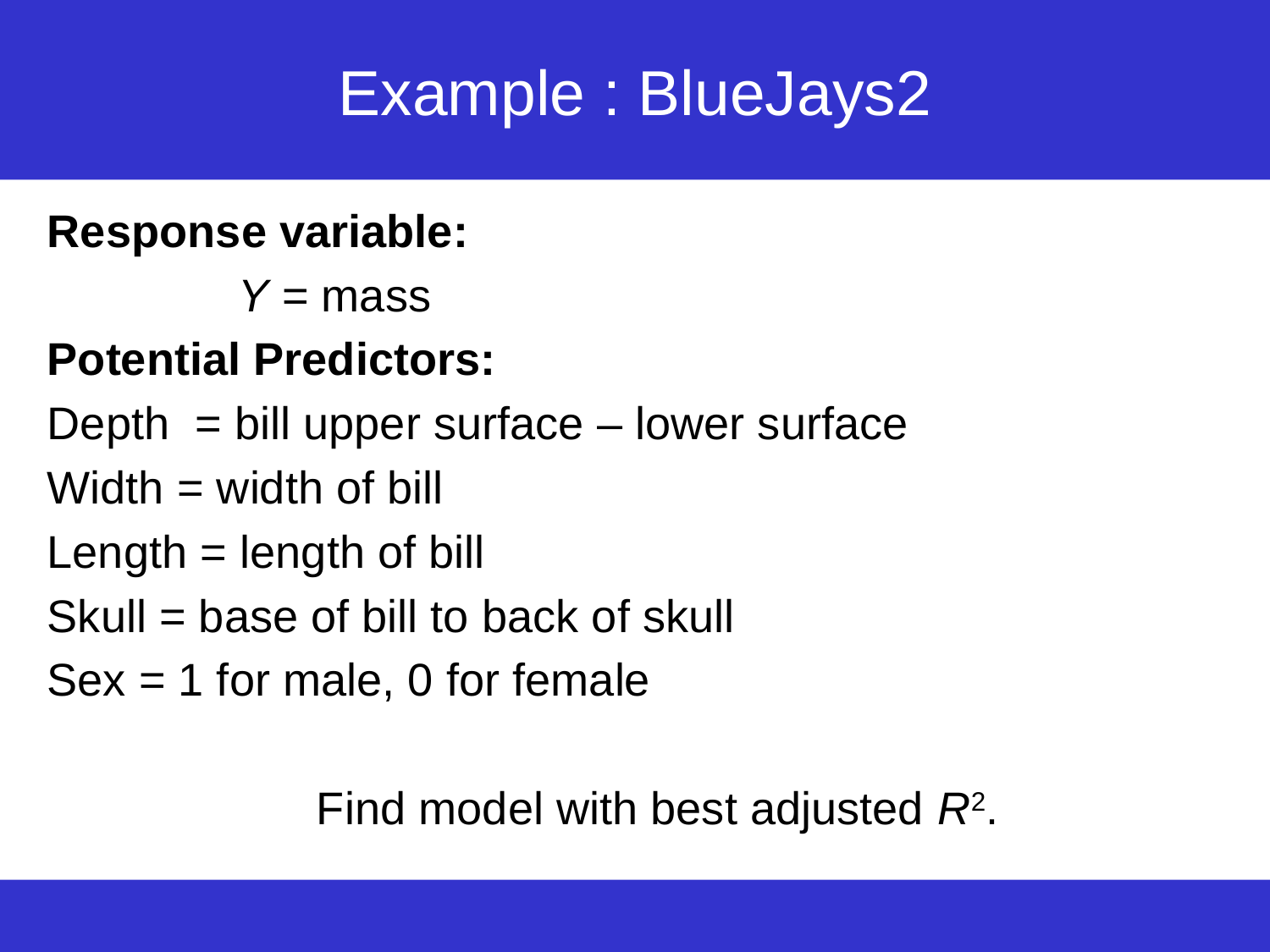

# Example : BlueJays2
Response variable:
Y = mass
Potential Predictors:
Depth  = bill upper surface – lower surface
Width = width of bill
Length = length of bill
Skull = base of bill to back of skull
Sex = 1 for male, 0 for female

Find model with best adjusted R2.